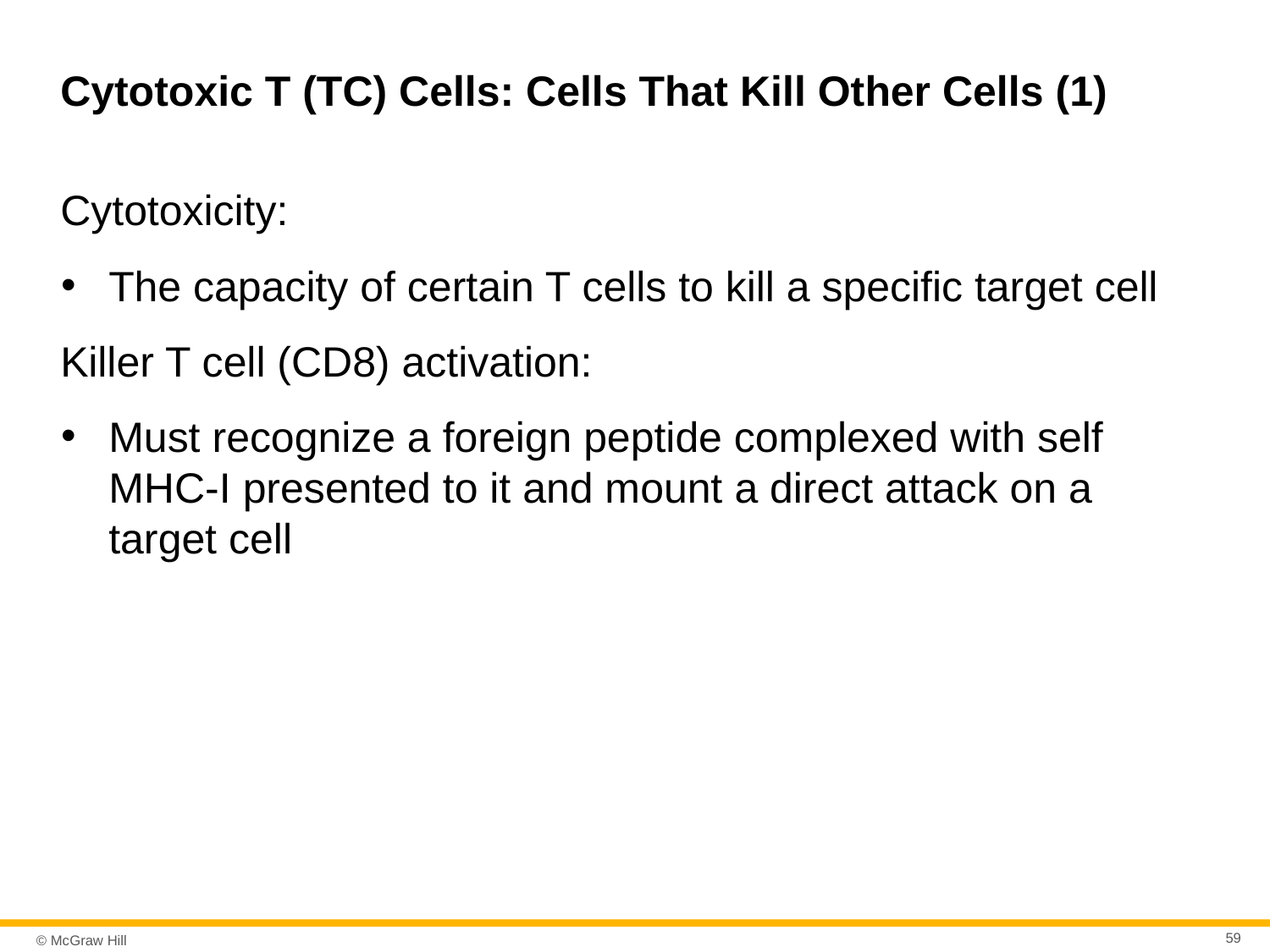

# Cytotoxic T (TC) Cells: Cells That Kill Other Cells (1)
Cytotoxicity:
The capacity of certain T cells to kill a specific target cell
Killer T cell (CD8) activation:
Must recognize a foreign peptide complexed with self MHC-I presented to it and mount a direct attack on a target cell